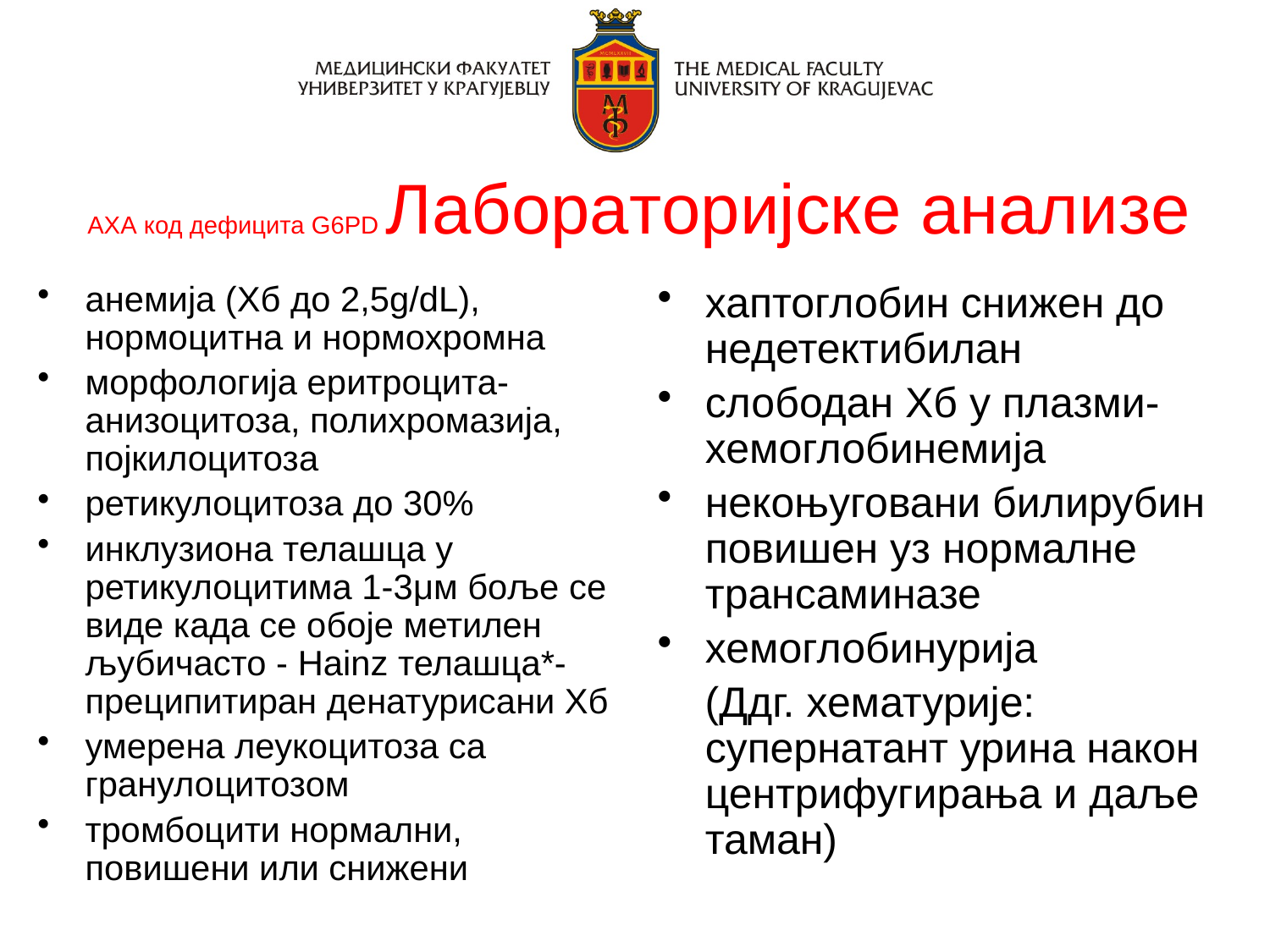

АХА код дефицита G6PD Лаборaтoријске aнaлизe
анемија (Хб до 2,5g/dL), нормоцитна и нормохромна
морфологија еритроцита- анизоцитоза, полихромазија, појкилоцитоза
ретикулоцитоза до 30%
инклузиона телашца у ретикулоцитима 1-3μм боље се виде када се обоје метилен љубичасто - Hainz телашца*- преципитиран денатурисани Хб
умерена леукоцитоза са гранулоцитозом
тромбоцити нормални, повишени или снижени
хаптоглобин снижен до недетектибилан
слободан Хб у плазми- хемоглобинемија
некоњуговани билирубин повишен уз нормалне трансаминазе
хемоглобинурија
    (Ддг. хематурије: супернатант урина након центрифугирања и даље таман)